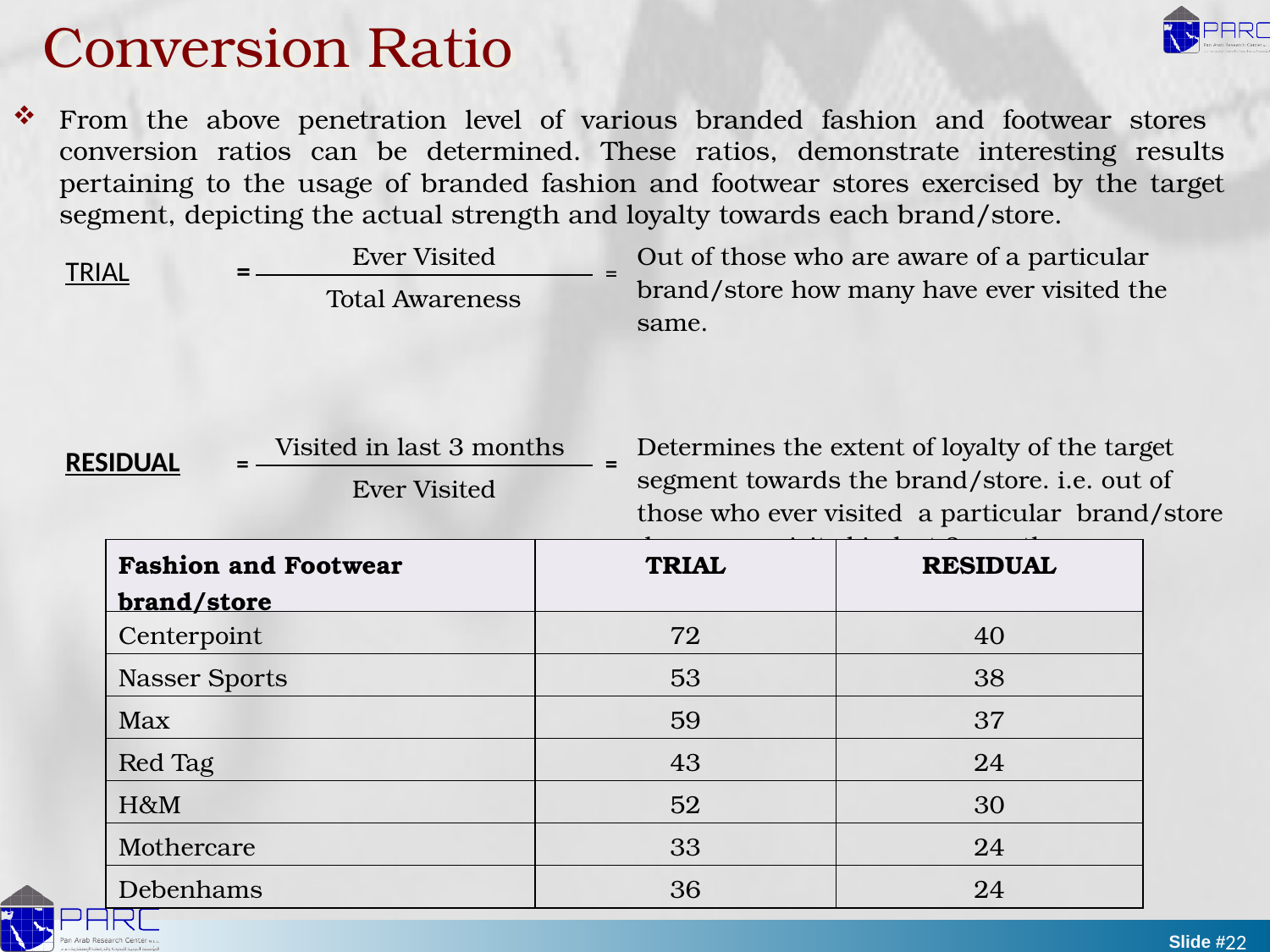

Conversion Ratio
From the above penetration level of various branded fashion and footwear stores  conversion ratios can be determined. These ratios, demonstrate interesting results pertaining to the usage of branded fashion and footwear stores exercised by the target segment, depicting the actual strength and loyalty towards each brand/store.
| TRIAL | = | Ever Visited | = | Out of those who are aware of a particular brand/store how many have ever visited the same. |
| --- | --- | --- | --- | --- |
|  |  | Total Awareness |  |  |
|  |  |  |  |  |
| RESIDUAL | = | Visited in last 3 months | = | Determines the extent of loyalty of the target segment towards the brand/store. i.e. out of those who ever visited a particular brand/store how many visited in last 3 months. |
|  |  | Ever Visited |  |  |
| Fashion and Footwear brand/store | TRIAL | RESIDUAL |
| --- | --- | --- |
| Centerpoint | 72 | 40 |
| Nasser Sports | 53 | 38 |
| Max | 59 | 37 |
| Red Tag | 43 | 24 |
| H&M | 52 | 30 |
| Mothercare | 33 | 24 |
| Debenhams | 36 | 24 |
22